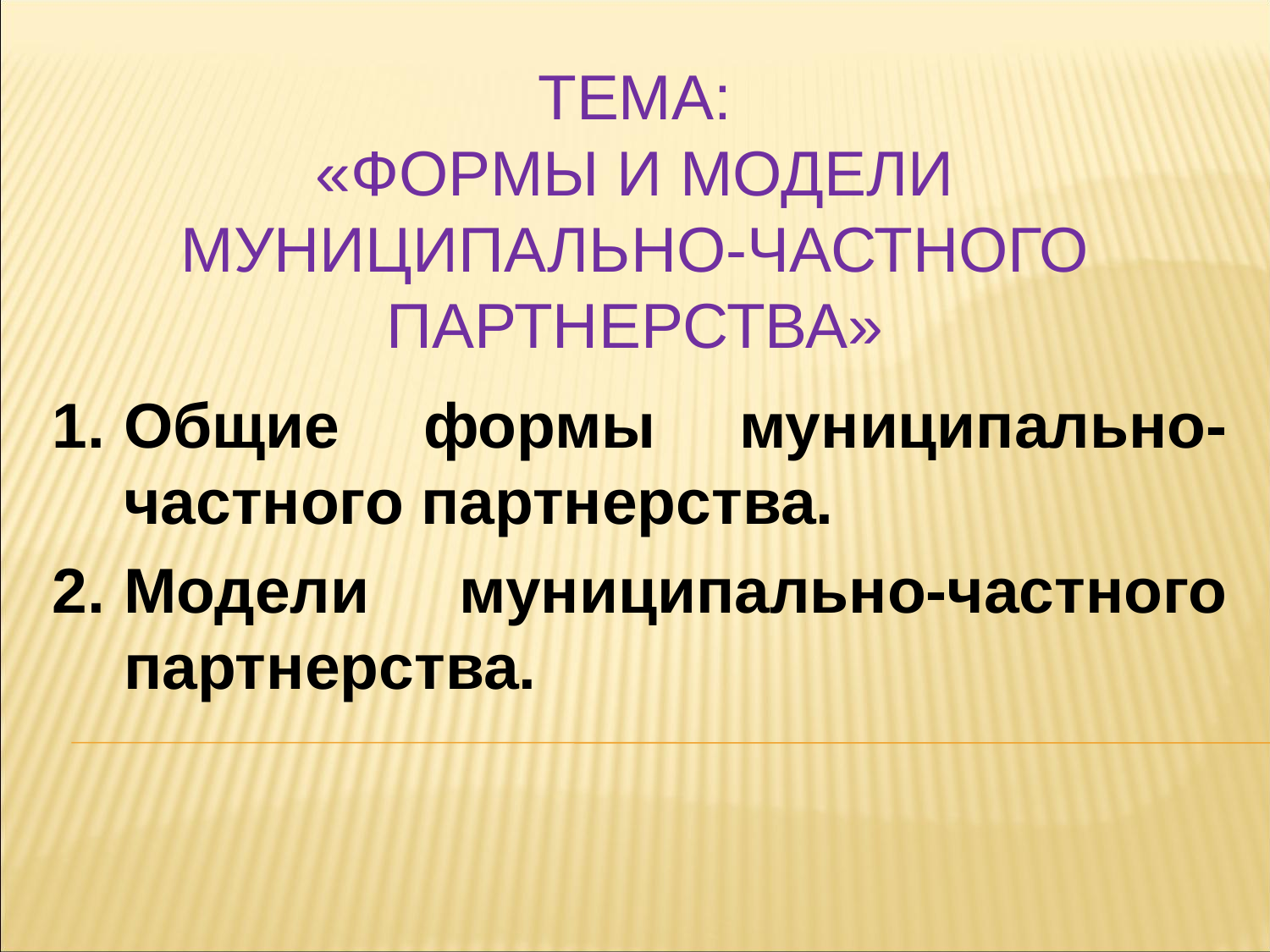

# Тема: «Формы и модели муниципально-частного партнерства»
Общие формы муниципально-частного партнерства.
Модели муниципально-частного партнерства.